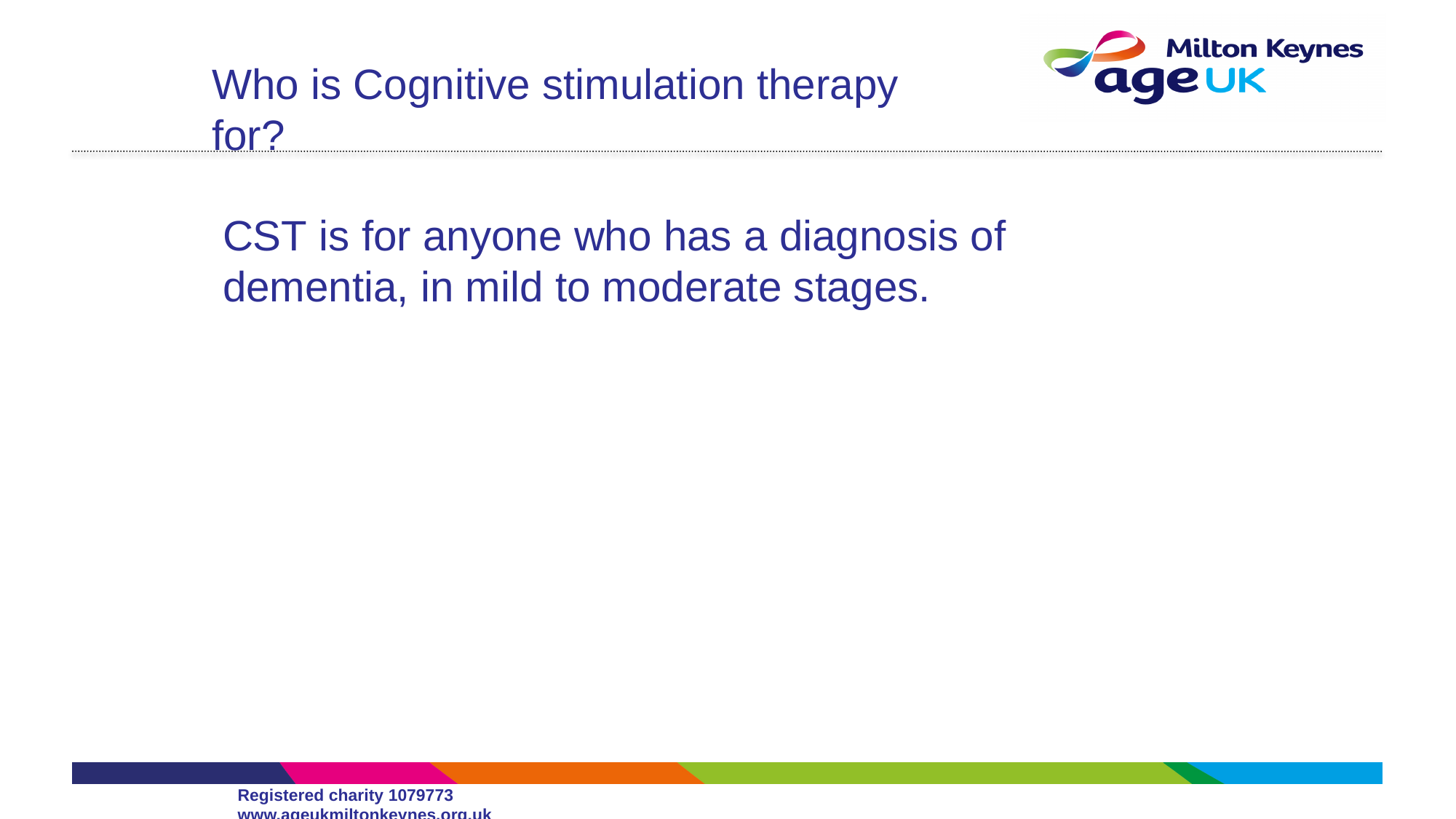

# Who is Cognitive stimulation therapy for?

CST is for anyone who has a diagnosis of dementia, in mild to moderate stages.
Registered charity 1079773                                                                                                                                               www.ageukmiltonkeynes.org.uk